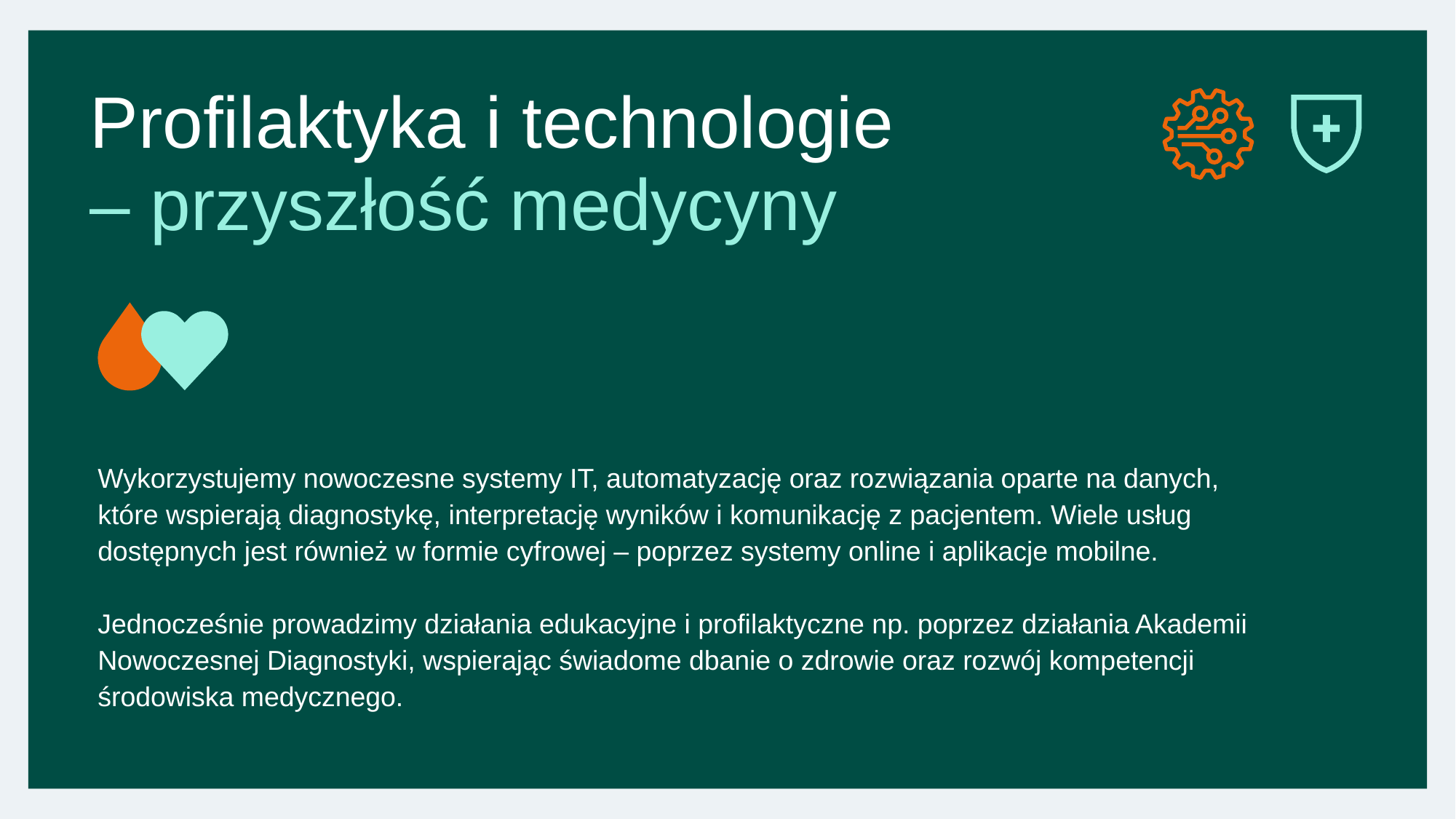

Profilaktyka i technologie
– przyszłość medycyny

Wykorzystujemy nowoczesne systemy IT, automatyzację oraz rozwiązania oparte na danych, które wspierają diagnostykę, interpretację wyników i komunikację z pacjentem. Wiele usług dostępnych jest również w formie cyfrowej – poprzez systemy online i aplikacje mobilne.

Jednocześnie prowadzimy działania edukacyjne i profilaktyczne np. poprzez działania Akademii Nowoczesnej Diagnostyki, wspierając świadome dbanie o zdrowie oraz rozwój kompetencji środowiska medycznego.